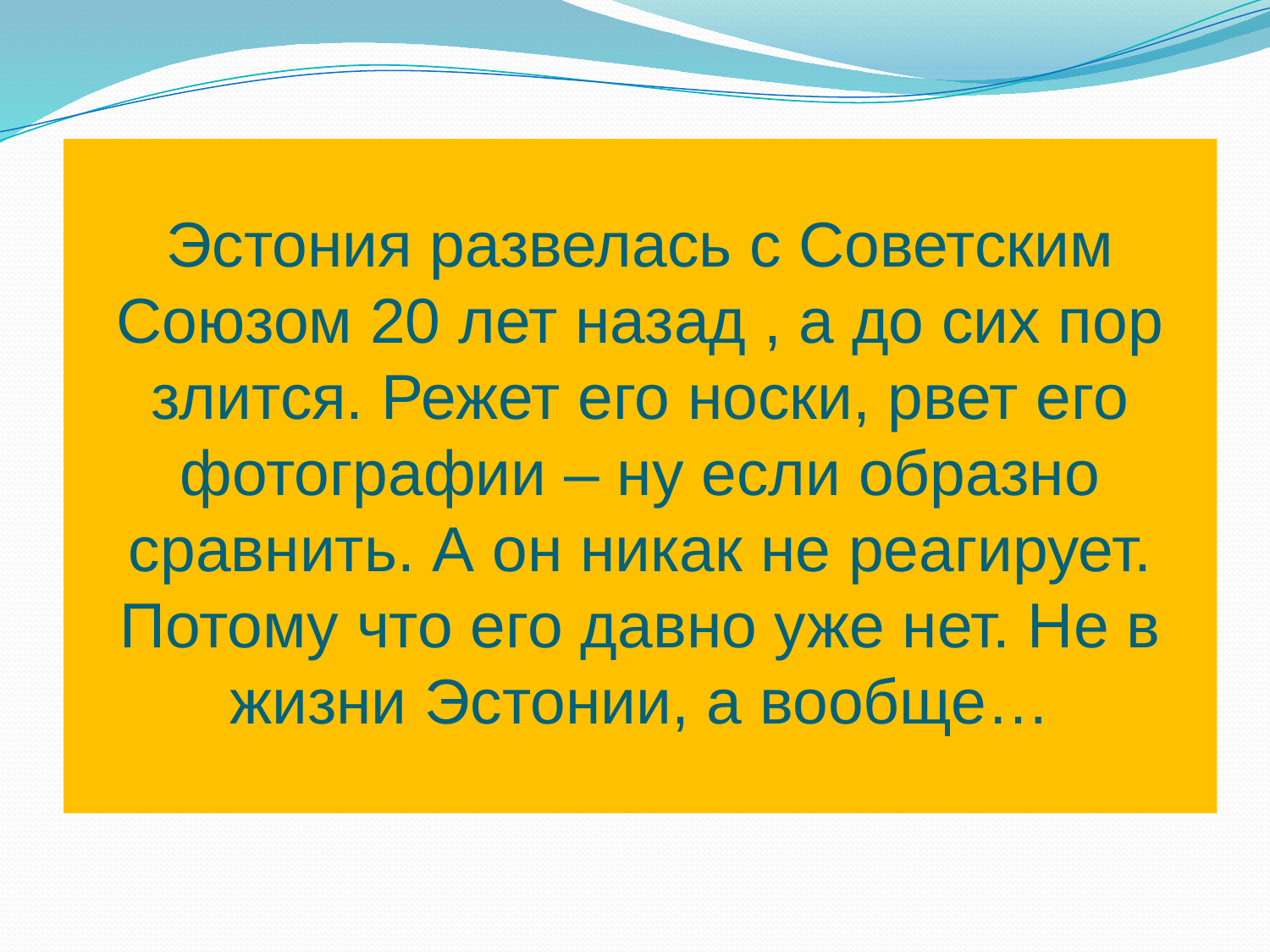

# Эстония развелась с Советским Союзом 20 лет назад , а до сих пор злится. Режет его носки, рвет его фотографии – ну если образно сравнить. А он никак не реагирует. Потому что его давно уже нет. Не в жизни Эстонии, а вообще…